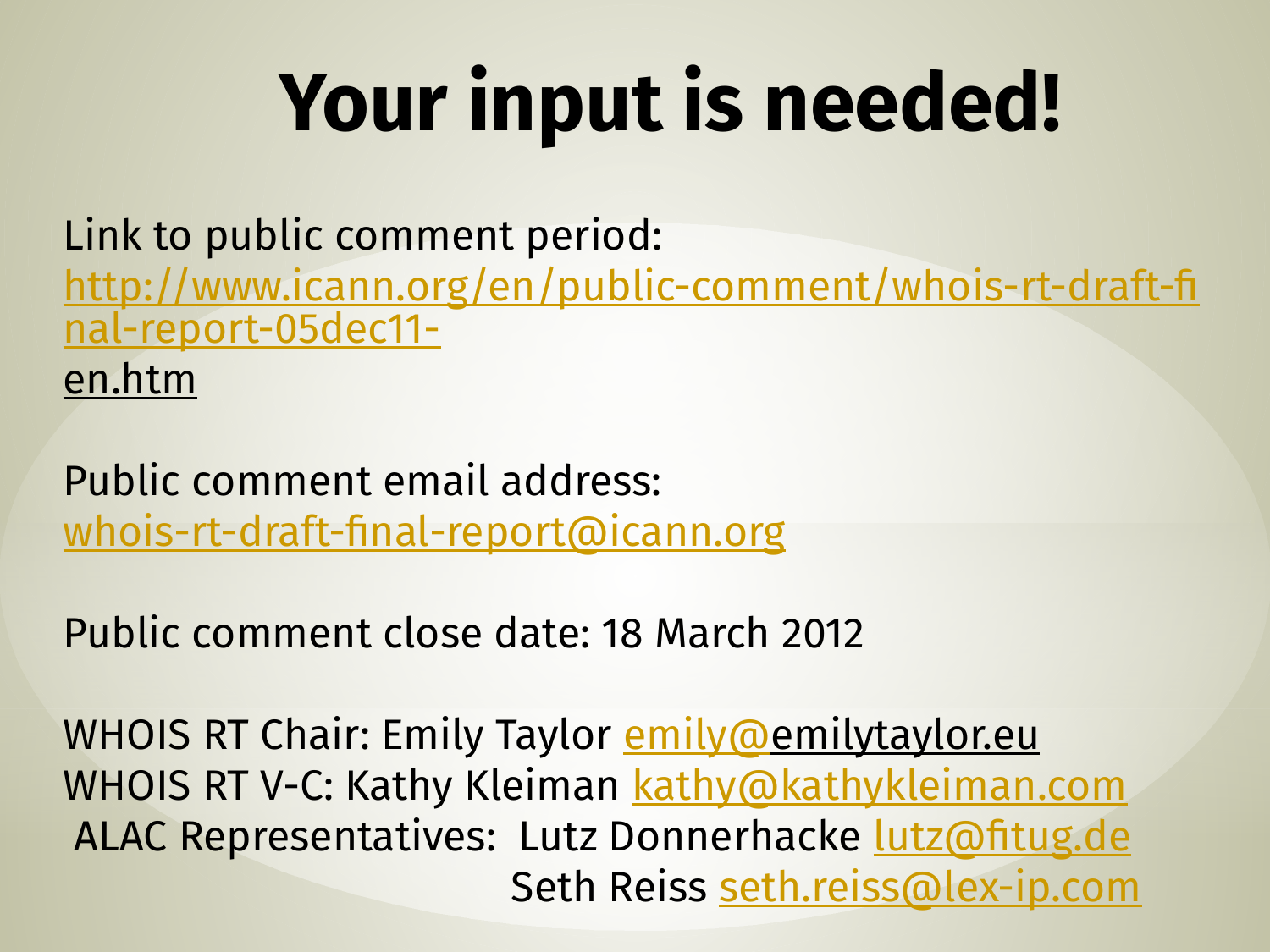

# Your input is needed!
Link to public comment period:
http://www.icann.org/en/public-comment/whois-rt-draft-final-report-05dec11-en.htm

Public comment email address:
whois-rt-draft-final-report@icann.org

Public comment close date: 18 March 2012

WHOIS RT Chair: Emily Taylor emily@emilytaylor.eu
WHOIS RT V-C: Kathy Kleiman kathy@kathykleiman.com
 ALAC Representatives:  Lutz Donnerhacke lutz@fitug.de			      Seth Reiss seth.reiss@lex-ip.com